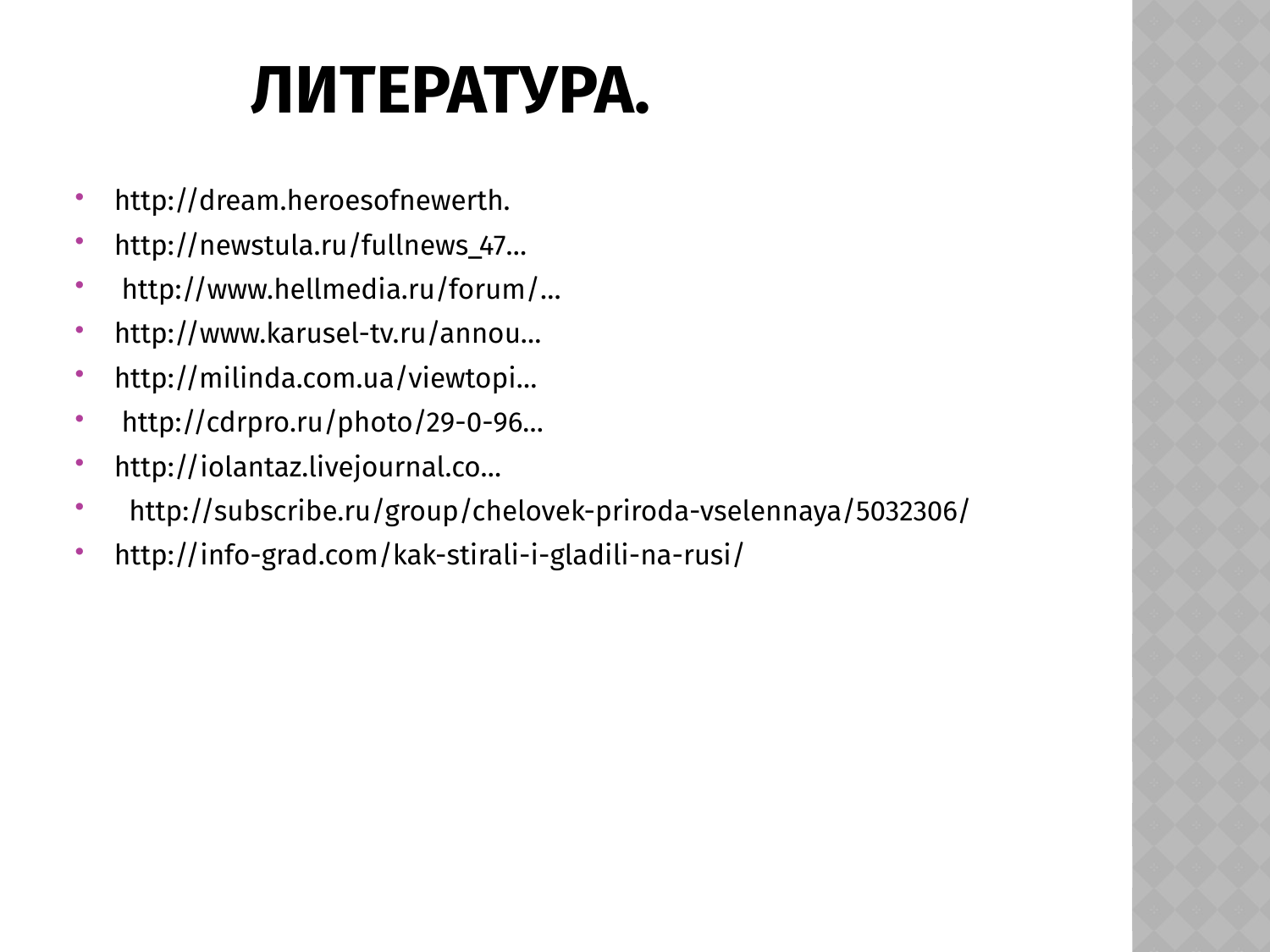

# Литература.
http://dream.heroesofnewerth.
http://newstula.ru/fullnews_47…
 http://www.hellmedia.ru/forum/…
http://www.karusel-tv.ru/annou…
http://milinda.com.ua/viewtopi…
 http://cdrpro.ru/photo/29-0-96…
http://iolantaz.livejournal.co…
  http://subscribe.ru/group/chelovek-priroda-vselennaya/5032306/
http://info-grad.com/kak-stirali-i-gladili-na-rusi/